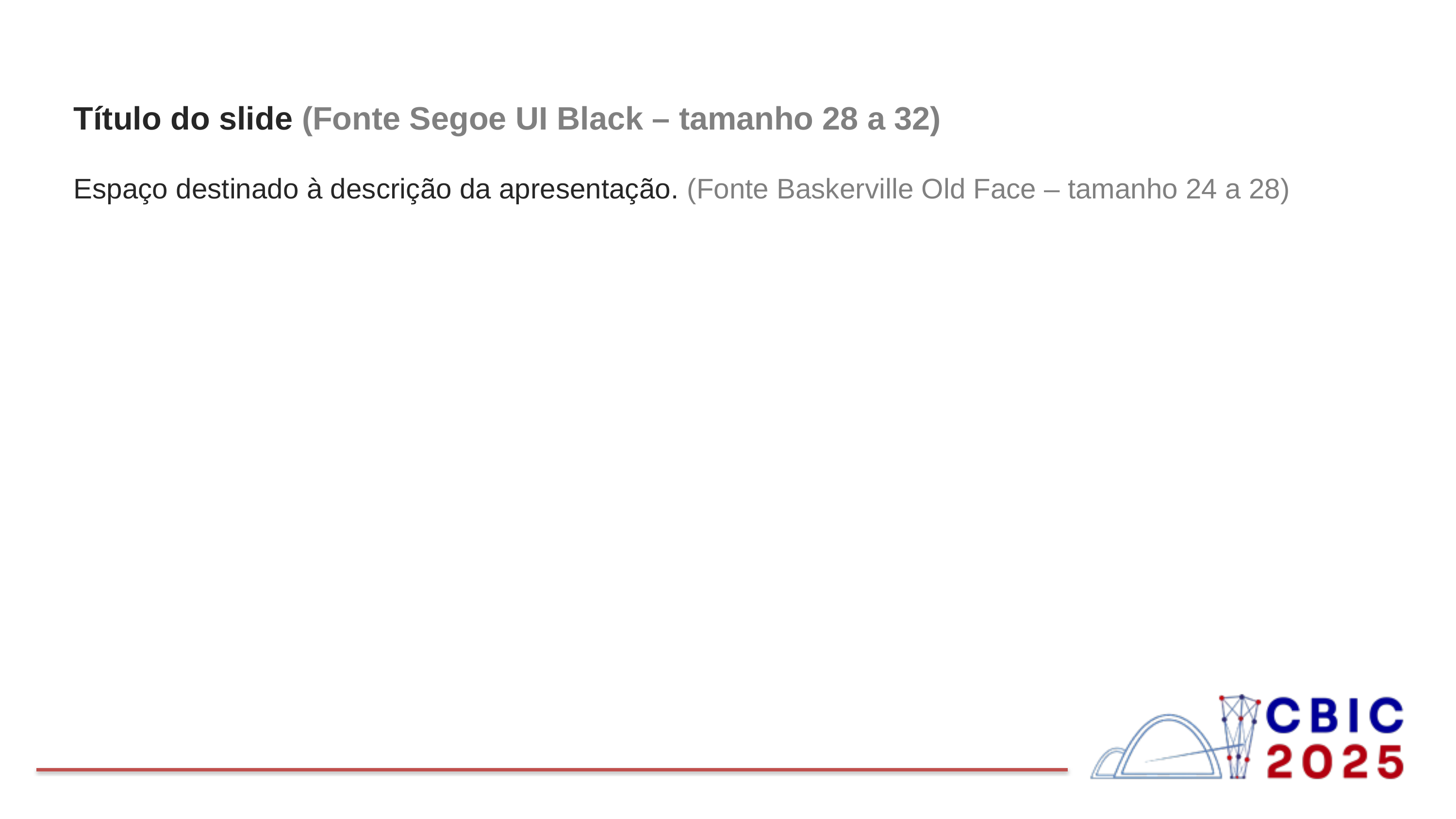

Título do slide (Fonte Segoe UI Black – tamanho 28 a 32)
Espaço destinado à descrição da apresentação. (Fonte Baskerville Old Face – tamanho 24 a 28)